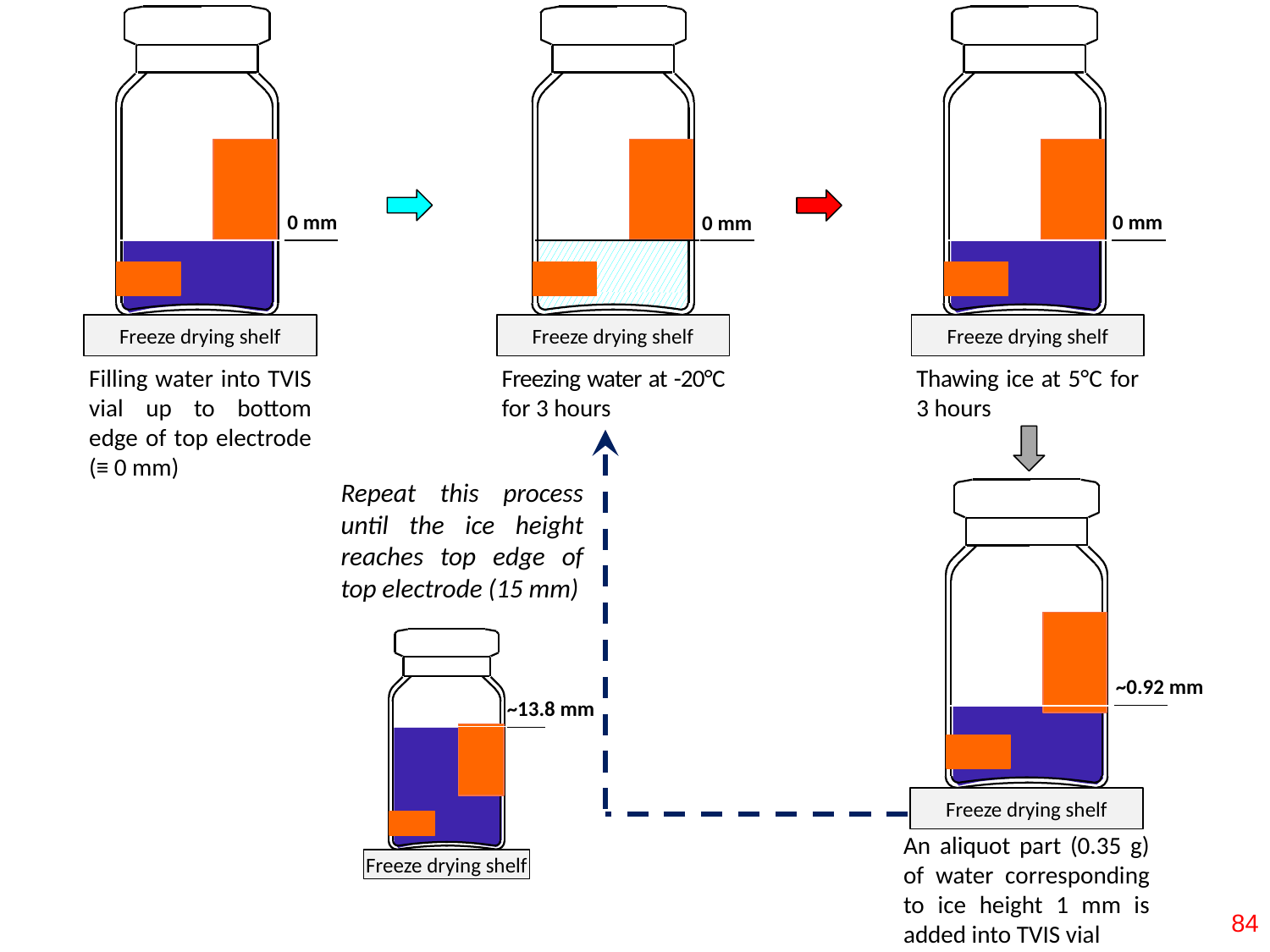

Freeze drying shelf
0 mm
Filling water into TVIS vial up to bottom edge of top electrode (≡ 0 mm)

Freeze drying shelf
0 mm
Freezing water at -20°C for 3 hours

Freeze drying shelf
0 mm
Thawing ice at 5°C for 3 hours

Repeat this process until the ice height reaches top edge of top electrode (15 mm)

Freeze drying shelf
~0.92 mm
An aliquot part (0.35 g) of water corresponding to ice height 1 mm is added into TVIS vial

Freeze drying shelf
~13.8 mm